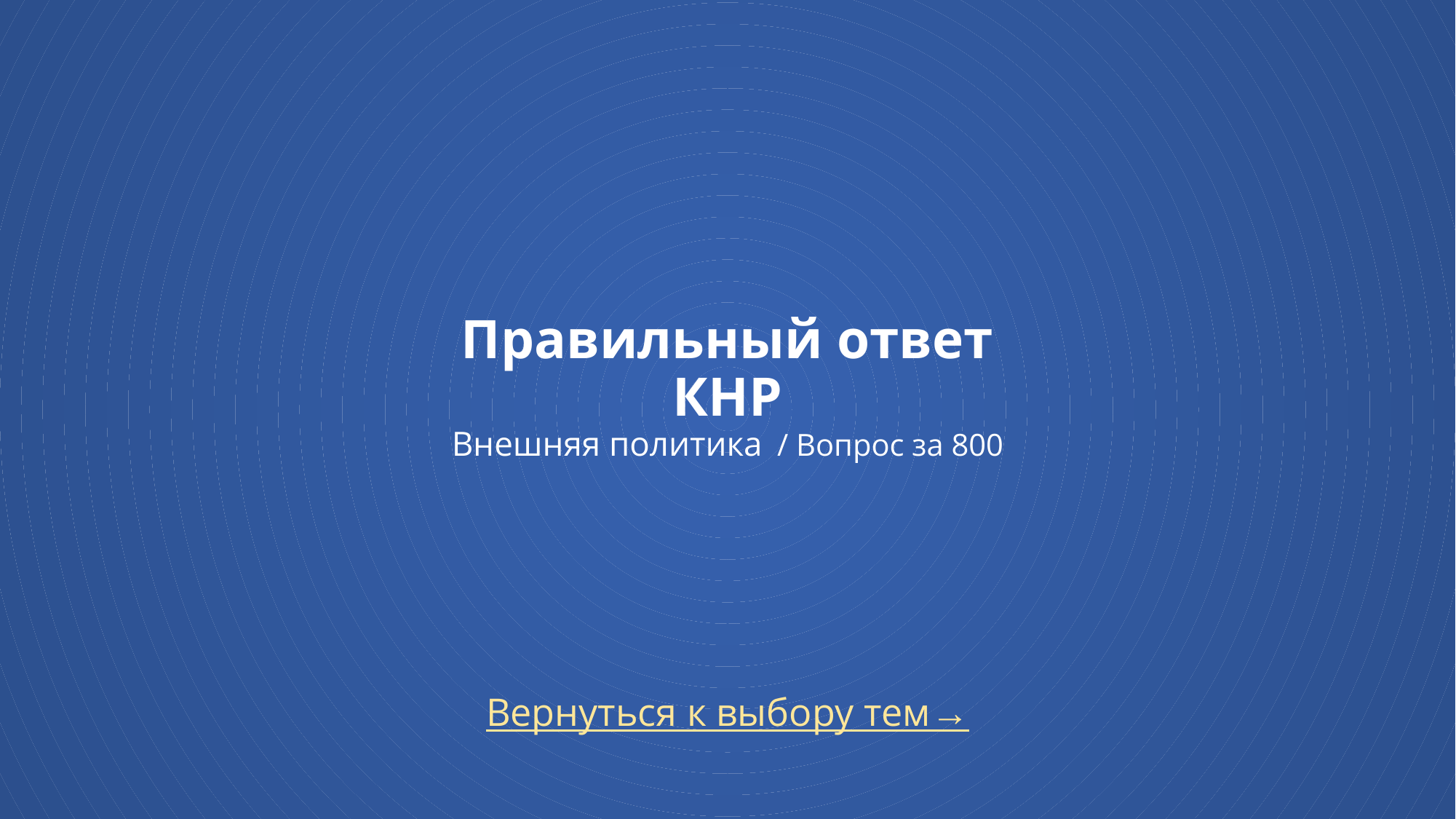

# Правильный ответ КНР Внешняя политика  / Вопрос за 800
Вернуться к выбору тем→